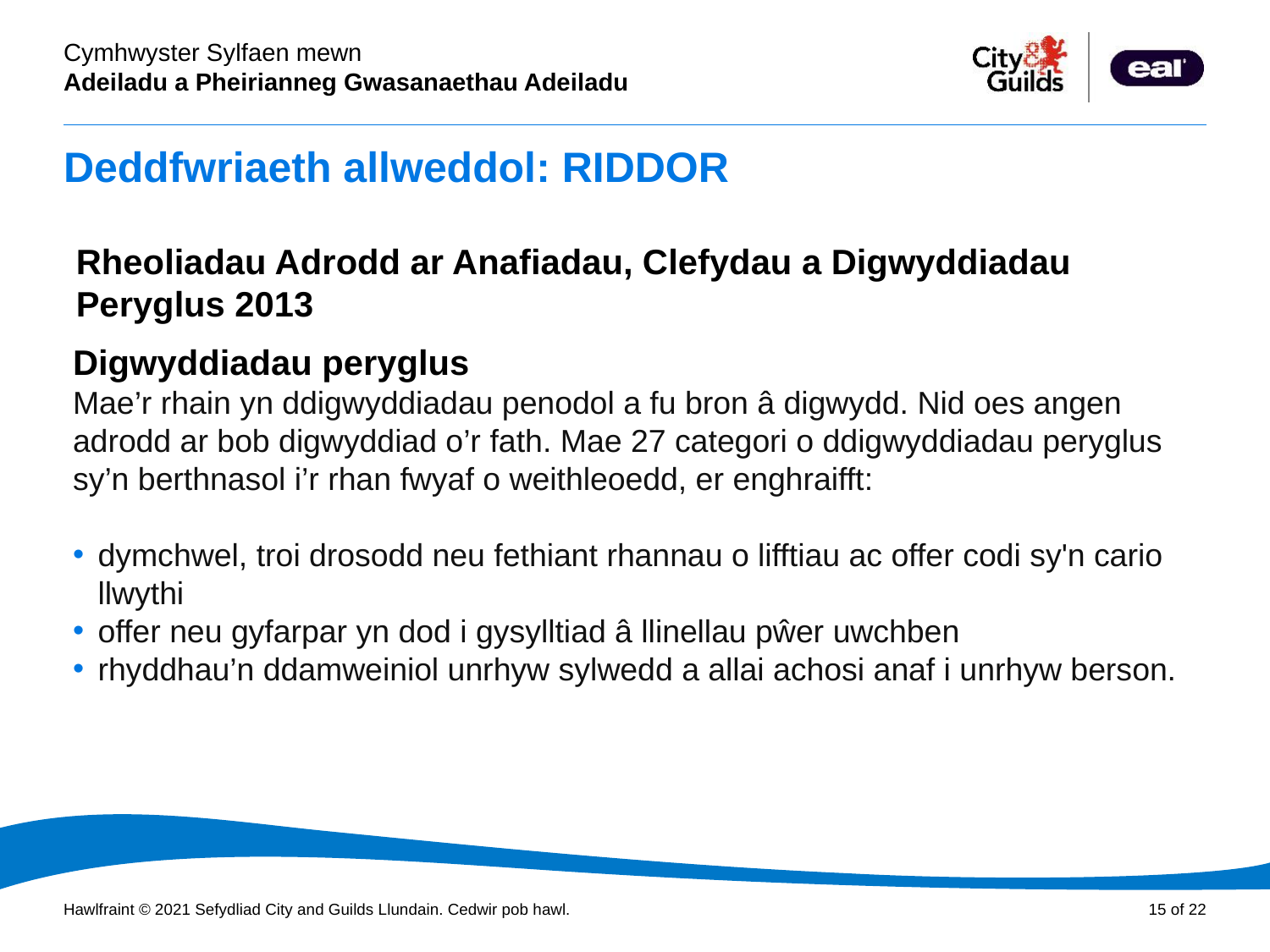

# Deddfwriaeth allweddol: RIDDOR
Rheoliadau Adrodd ar Anafiadau, Clefydau a Digwyddiadau Peryglus 2013
Digwyddiadau peryglus
Mae’r rhain yn ddigwyddiadau penodol a fu bron â digwydd. Nid oes angen adrodd ar bob digwyddiad o’r fath. Mae 27 categori o ddigwyddiadau peryglus sy’n berthnasol i’r rhan fwyaf o weithleoedd, er enghraifft:

dymchwel, troi drosodd neu fethiant rhannau o lifftiau ac offer codi sy'n cario llwythi
offer neu gyfarpar yn dod i gysylltiad â llinellau pŵer uwchben
rhyddhau’n ddamweiniol unrhyw sylwedd a allai achosi anaf i unrhyw berson.